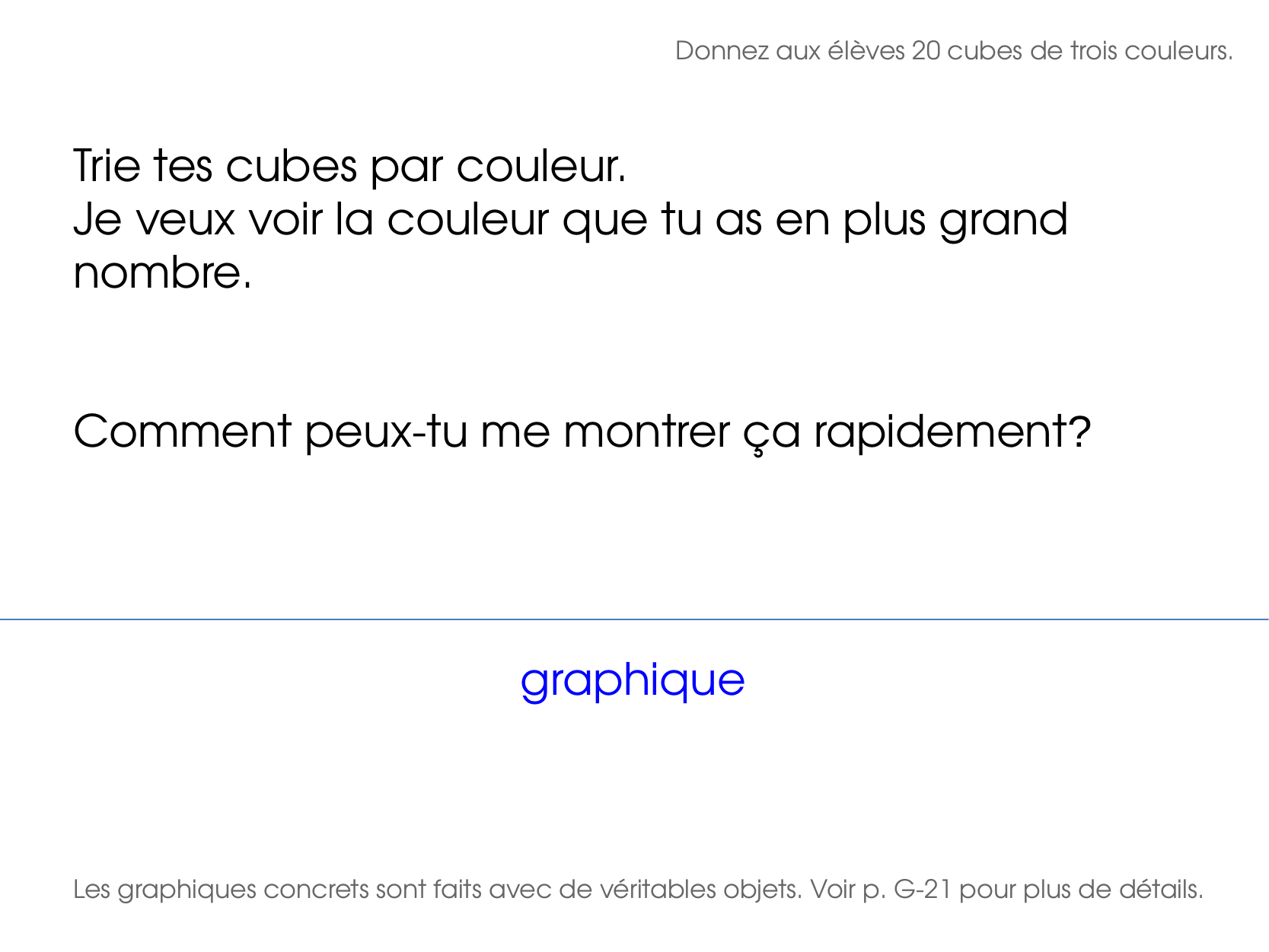

Donnez aux élèves 20 cubes de trois couleurs.
Trie tes cubes par couleur.
Je veux voir la couleur que tu as en plus grand nombre.

Comment peux-tu me montrer ça rapidement?
graphique
Les graphiques concrets sont faits avec de véritables objets. Voir p. G-21 pour plus de détails.